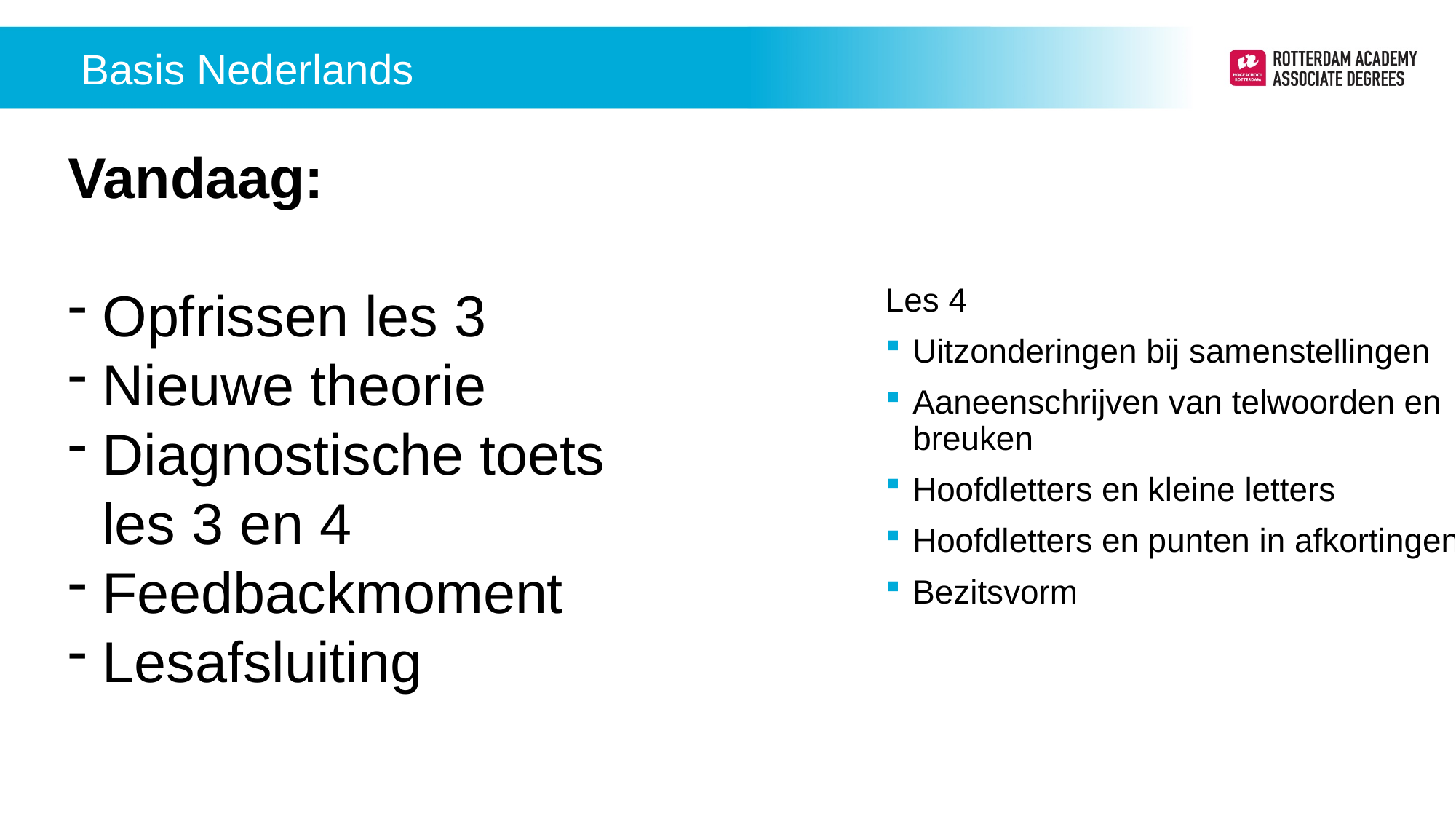

Basis Nederlands
Vandaag:

Opfrissen les 3
Nieuwe theorie
Diagnostische toets les 3 en 4
Feedbackmoment
Lesafsluiting

Les 4
Uitzonderingen bij samenstellingen
Aaneenschrijven van telwoorden en breuken
Hoofdletters en kleine letters
Hoofdletters en punten in afkortingen
Bezitsvorm